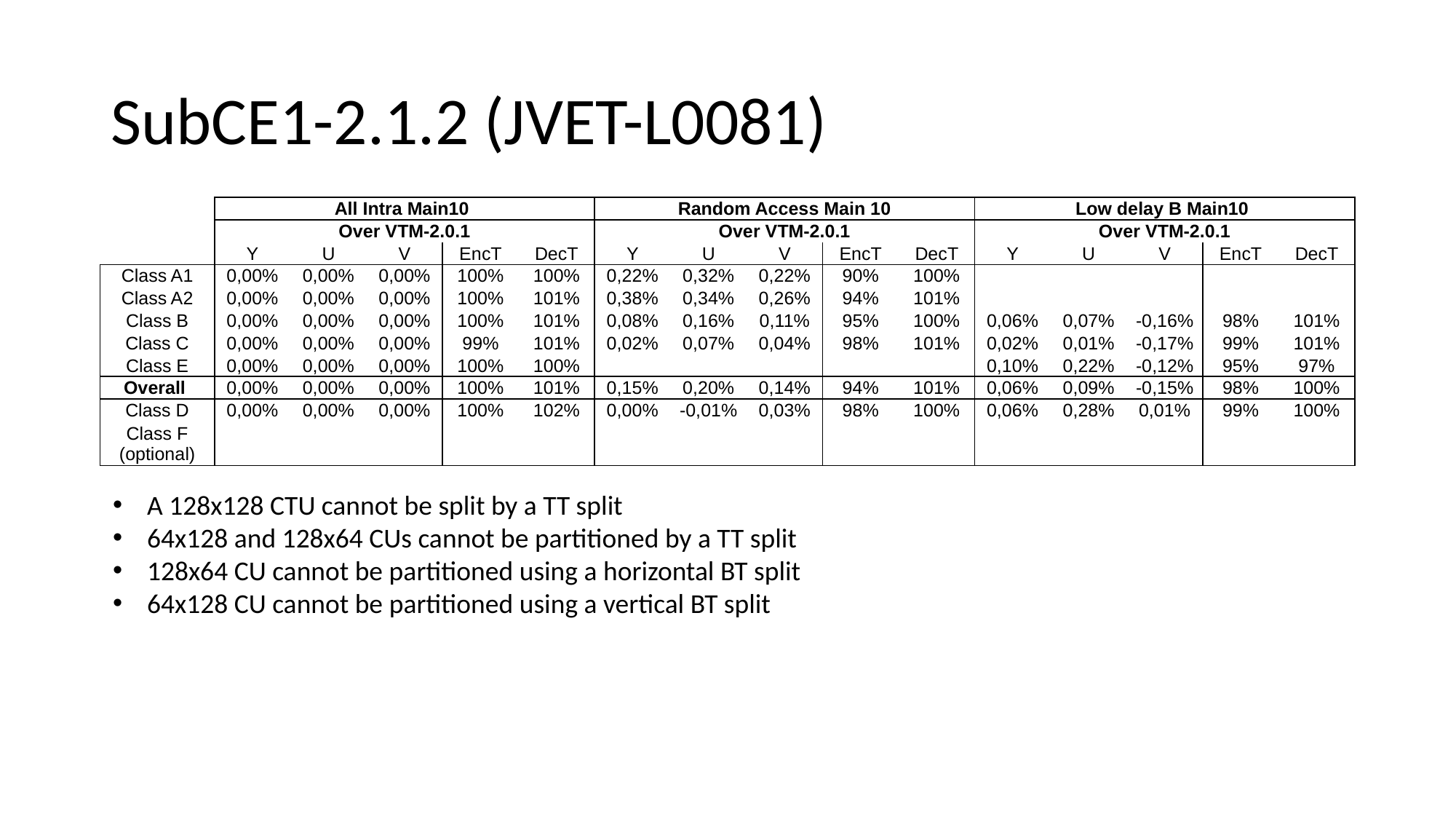

# SubCE1-2.1.2 (JVET-L0081)
|  | All Intra Main10 |  |  |  |  | Random Access Main 10 |  |  |  |  | Low delay B Main10 |  |  |  |  |
| --- | --- | --- | --- | --- | --- | --- | --- | --- | --- | --- | --- | --- | --- | --- | --- |
|  | Over VTM-2.0.1 |  |  |  |  | Over VTM-2.0.1 |  |  |  |  | Over VTM-2.0.1 |  |  |  |  |
|  | Y | U | V | EncT | DecT | Y | U | V | EncT | DecT | Y | U | V | EncT | DecT |
| Class A1 | 0,00% | 0,00% | 0,00% | 100% | 100% | 0,22% | 0,32% | 0,22% | 90% | 100% |  |  |  |  |  |
| Class A2 | 0,00% | 0,00% | 0,00% | 100% | 101% | 0,38% | 0,34% | 0,26% | 94% | 101% |  |  |  |  |  |
| Class B | 0,00% | 0,00% | 0,00% | 100% | 101% | 0,08% | 0,16% | 0,11% | 95% | 100% | 0,06% | 0,07% | -0,16% | 98% | 101% |
| Class C | 0,00% | 0,00% | 0,00% | 99% | 101% | 0,02% | 0,07% | 0,04% | 98% | 101% | 0,02% | 0,01% | -0,17% | 99% | 101% |
| Class E | 0,00% | 0,00% | 0,00% | 100% | 100% |  |  |  |  |  | 0,10% | 0,22% | -0,12% | 95% | 97% |
| Overall | 0,00% | 0,00% | 0,00% | 100% | 101% | 0,15% | 0,20% | 0,14% | 94% | 101% | 0,06% | 0,09% | -0,15% | 98% | 100% |
| Class D | 0,00% | 0,00% | 0,00% | 100% | 102% | 0,00% | -0,01% | 0,03% | 98% | 100% | 0,06% | 0,28% | 0,01% | 99% | 100% |
| Class F (optional) |  |  |  |  |  |  |  |  |  |  |  |  |  |  |  |
A 128x128 CTU cannot be split by a TT split
64x128 and 128x64 CUs cannot be partitioned by a TT split
128x64 CU cannot be partitioned using a horizontal BT split
64x128 CU cannot be partitioned using a vertical BT split